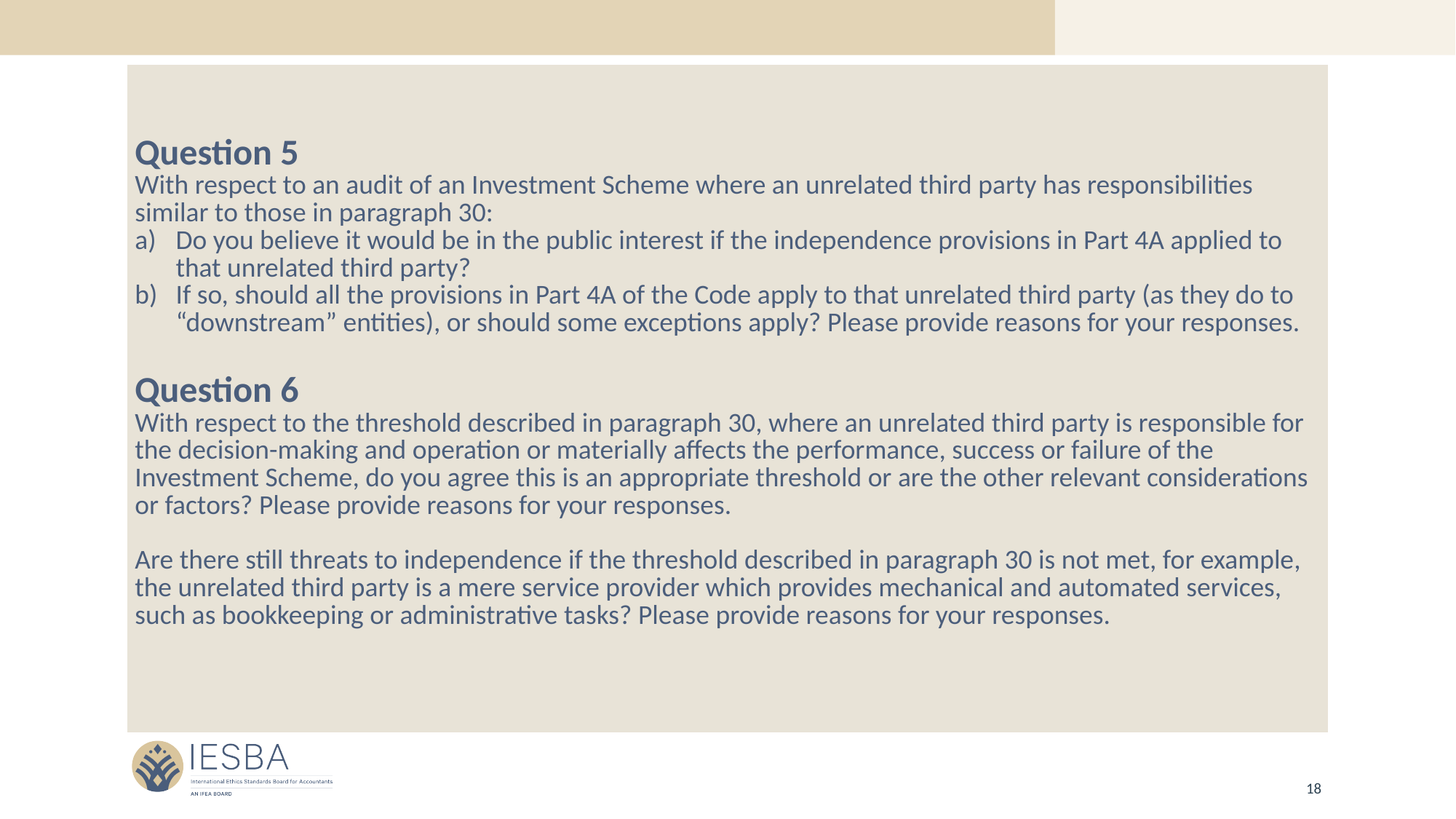

| Question 5 With respect to an audit of an Investment Scheme where an unrelated third party has responsibilities similar to those in paragraph 30: Do you believe it would be in the public interest if the independence provisions in Part 4A applied to that unrelated third party? If so, should all the provisions in Part 4A of the Code apply to that unrelated third party (as they do to “downstream” entities), or should some exceptions apply? Please provide reasons for your responses. Question 6 With respect to the threshold described in paragraph 30, where an unrelated third party is responsible for the decision-making and operation or materially affects the performance, success or failure of the Investment Scheme, do you agree this is an appropriate threshold or are the other relevant considerations or factors? Please provide reasons for your responses. Are there still threats to independence if the threshold described in paragraph 30 is not met, for example, the unrelated third party is a mere service provider which provides mechanical and automated services, such as bookkeeping or administrative tasks? Please provide reasons for your responses. |
| --- |

18